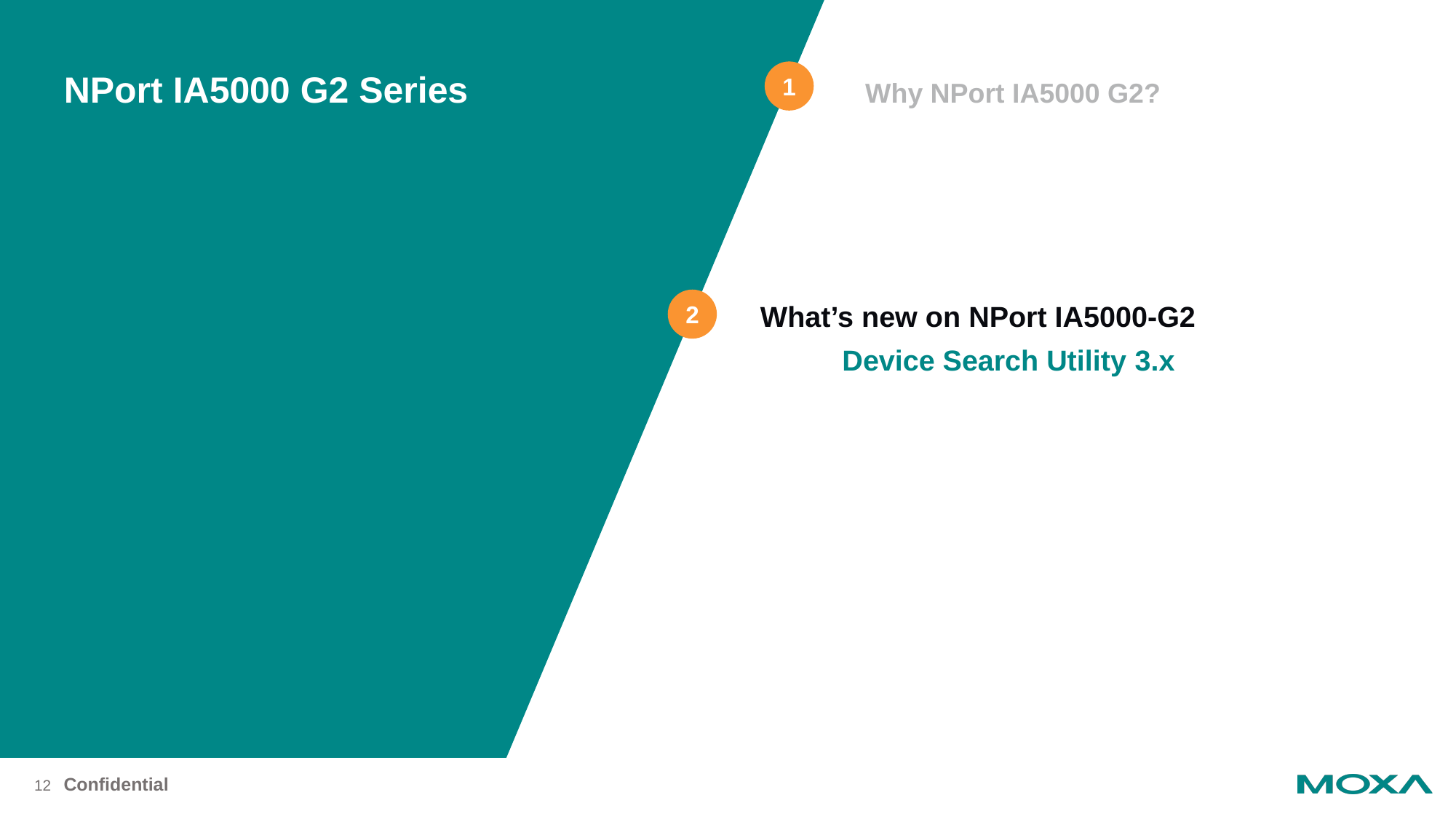

NPort IA5000 G2 Series

1
Why NPort IA5000 G2?
#
2
What’s new on NPort IA5000-G2
Device Search Utility 3.x